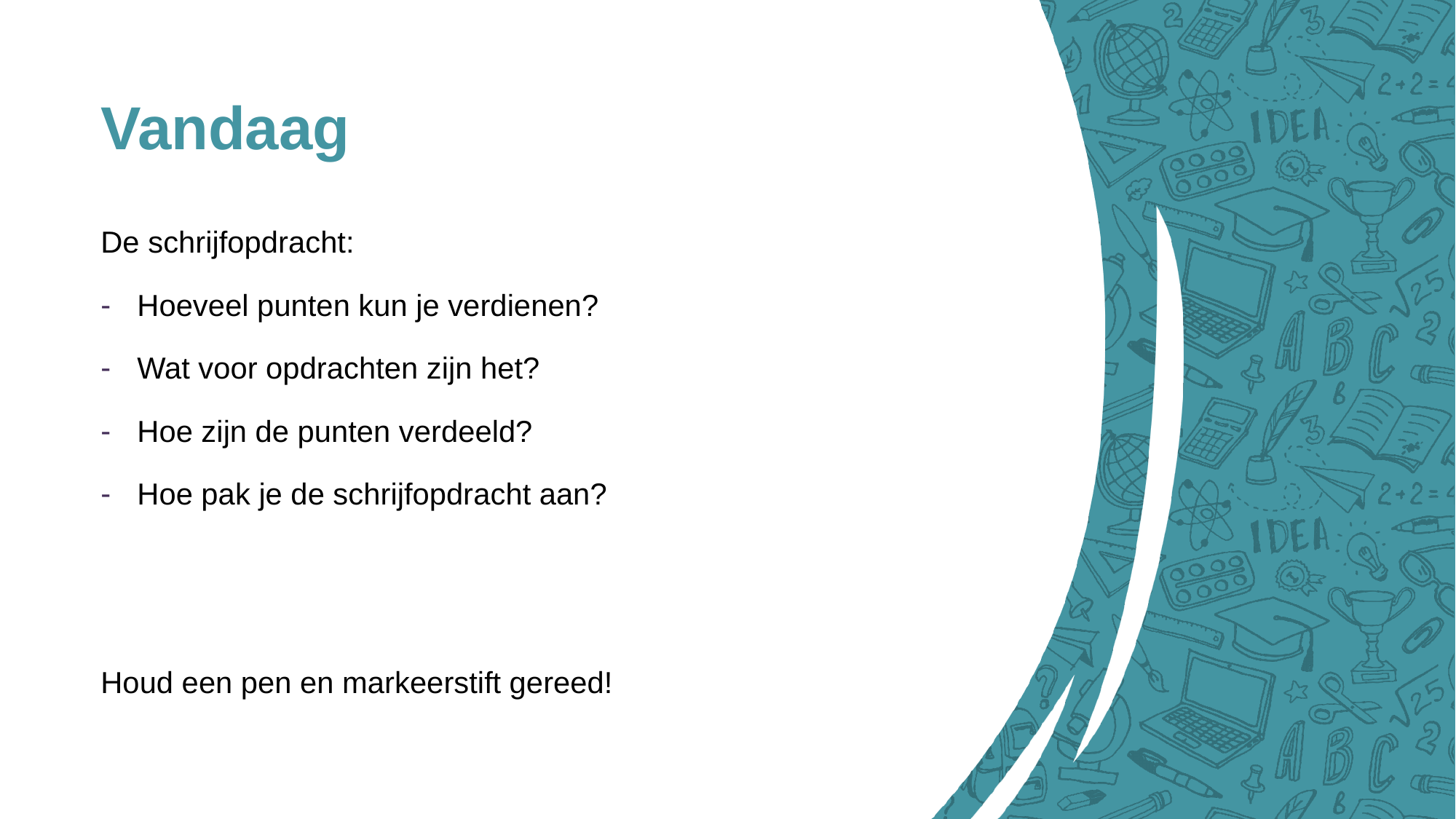

# Vandaag
De schrijfopdracht:
Hoeveel punten kun je verdienen?
Wat voor opdrachten zijn het?
Hoe zijn de punten verdeeld?
Hoe pak je de schrijfopdracht aan?

Houd een pen en markeerstift gereed!